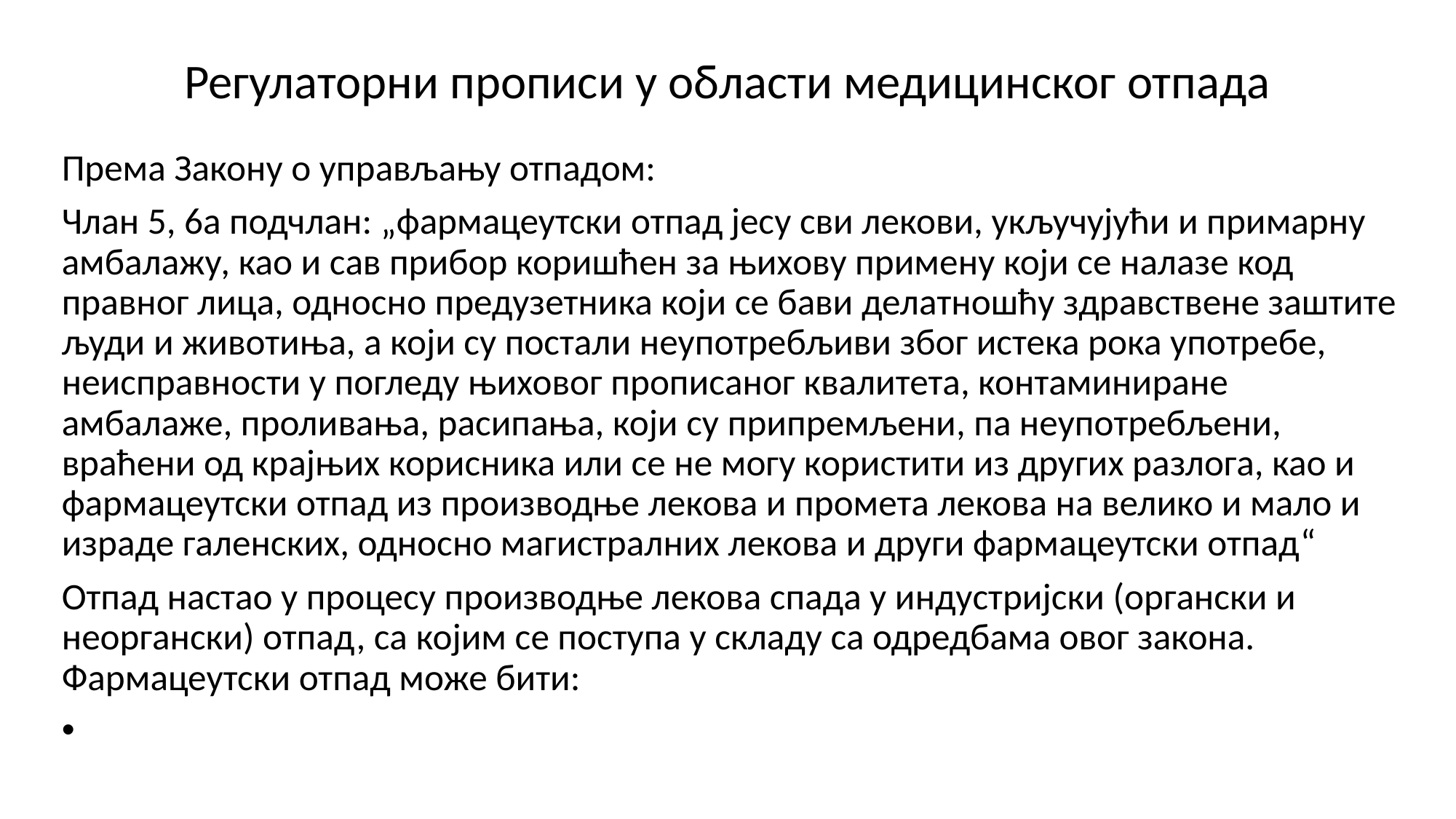

# Регулаторни прописи у области медицинског отпада
Према Закону о управљању отпадом:
Члан 5, 6а подчлан: „фармацеутски отпад јесу сви лекови, укључујући и примарну амбалажу, као и сав прибор коришћен за њихову примену који се налазе код правног лица, односно предузетника који се бави делатношћу здравствене заштите људи и животиња, а који су постали неупотребљиви због истека рока употребе, неисправности у погледу њиховог прописаног квалитета, контаминиране амбалаже, проливања, расипања, који су припремљени, па неупотребљени, враћени од крајњих корисника или се не могу користити из других разлога, као и фармацеутски отпад из производње лекова и промета лекова на велико и мало и израде галенских, односно магистралних лекова и други фармацеутски отпад“
Отпад настао у процесу производње лекова спада у индустријски (органски и неоргански) отпад, са којим се поступа у складу са одредбама овог закона. Фармацеутски отпад може бити: